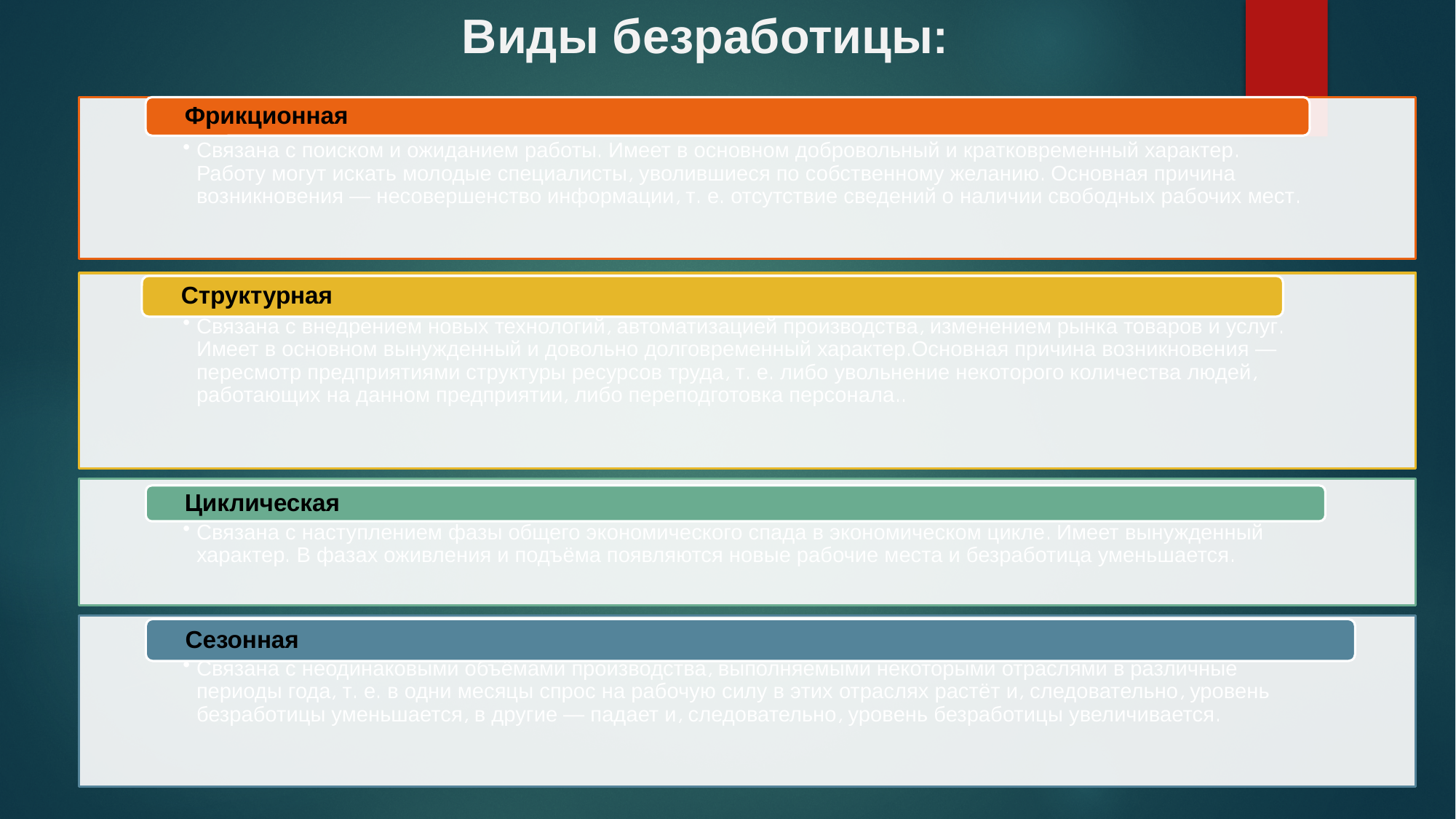

Виды безработицы:
Связана с поиском и ожиданием работы. Имеет в основном добровольный и кратковременный характер. Работу могут искать молодые специалисты, уволившиеся по собственному желанию. Основная причина возникновения — несовершенство информации, т. е. отсутствие сведений о наличии свободных рабочих мест.
Фрикционная
Связана с внедрением новых технологий, автоматизацией производства, изменением рынка товаров и услуг. Имеет в основном вынужденный и довольно долговременный характер.Основная причина возникновения — пересмотр предприятиями структуры ресурсов труда, т. е. либо увольнение некоторого количества людей, работающих на данном предприятии, либо переподготовка персонала..
Структурная
Связана с наступлением фазы общего экономического спада в экономическом цикле. Имеет вынужденный характер. В фазах оживления и подъёма появляются новые рабочие места и безработица уменьшается.
Циклическая
Связана с неодинаковыми объёмами производства, выполняемыми некоторыми отраслями в различные периоды года, т. е. в одни месяцы спрос на рабочую силу в этих отраслях растёт и, следовательно, уровень безработицы уменьшается, в другие — падает и, следовательно, уровень безработицы увеличивается.
Сезонная